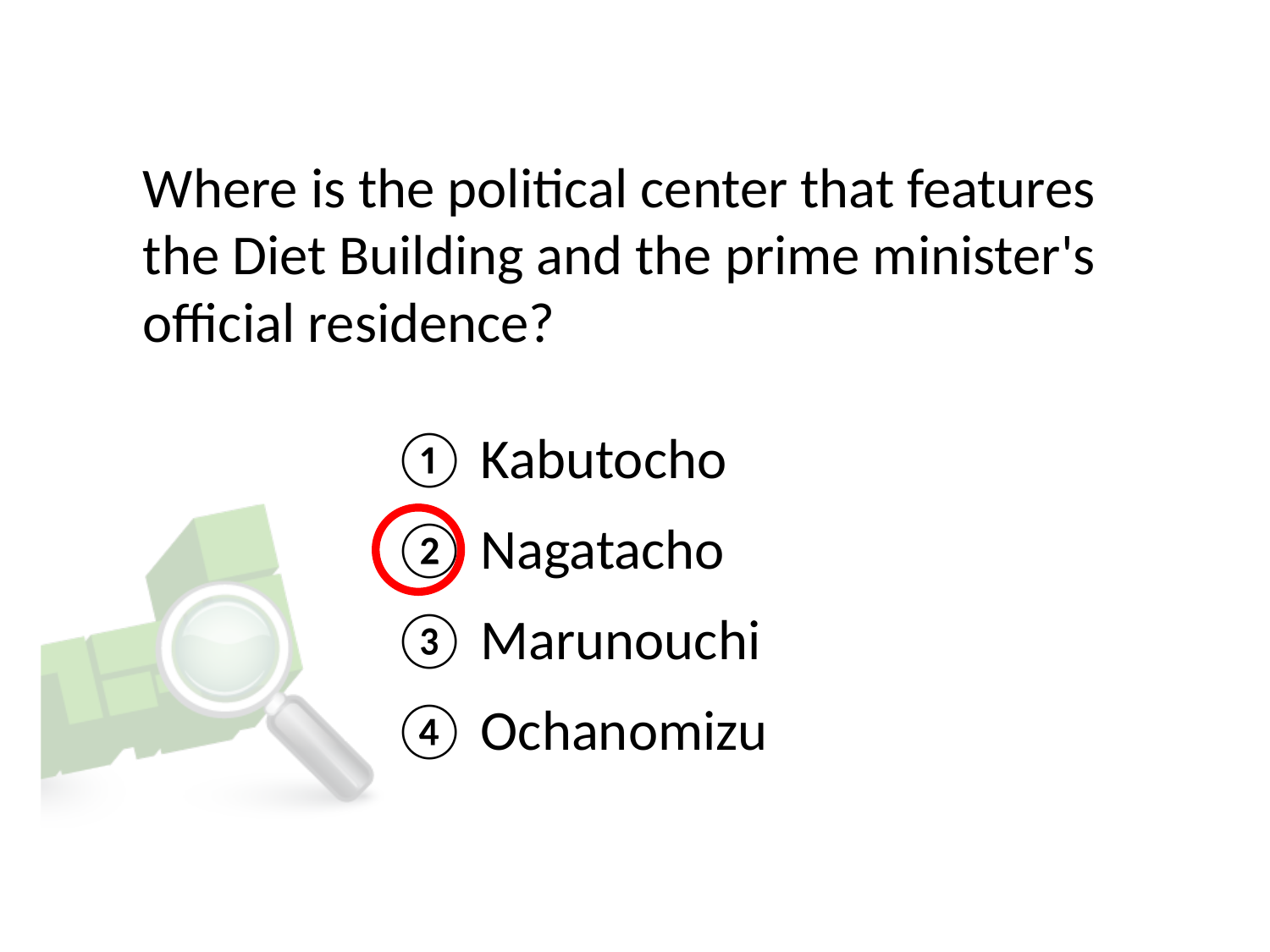

# Where is the political center that features the Diet Building and the prime minister's official residence?
① Kabutocho
② Nagatacho
③ Marunouchi
④ Ochanomizu